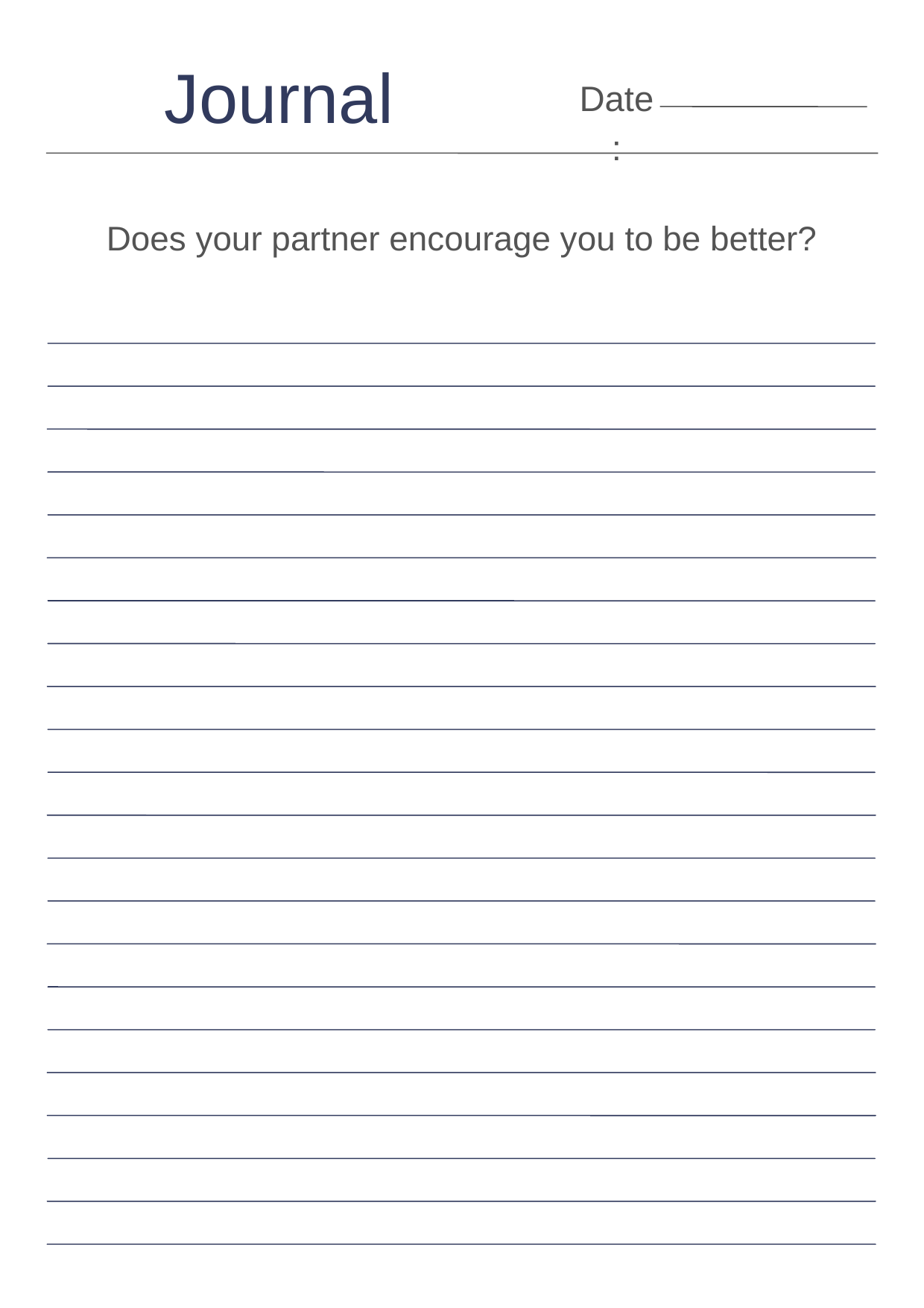

Journal
Date:

Does your partner encourage you to be better?